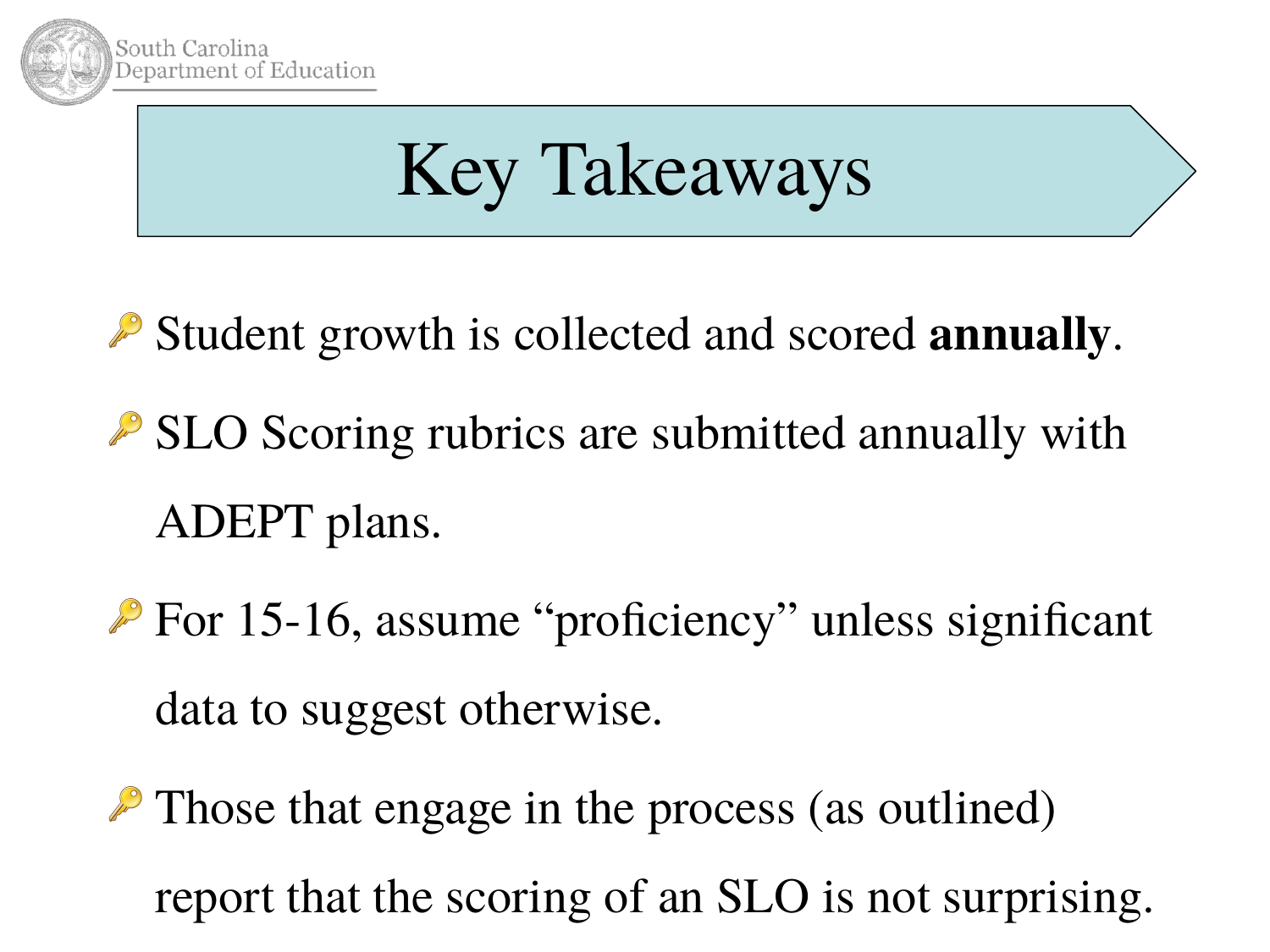

# Key Takeaways

Student growth is collected and scored annually.
SLO Scoring rubrics are submitted annually with ADEPT plans.
For 15-16, assume “proficiency” unless significant data to suggest otherwise.
Those that engage in the process (as outlined) report that the scoring of an SLO is not surprising.